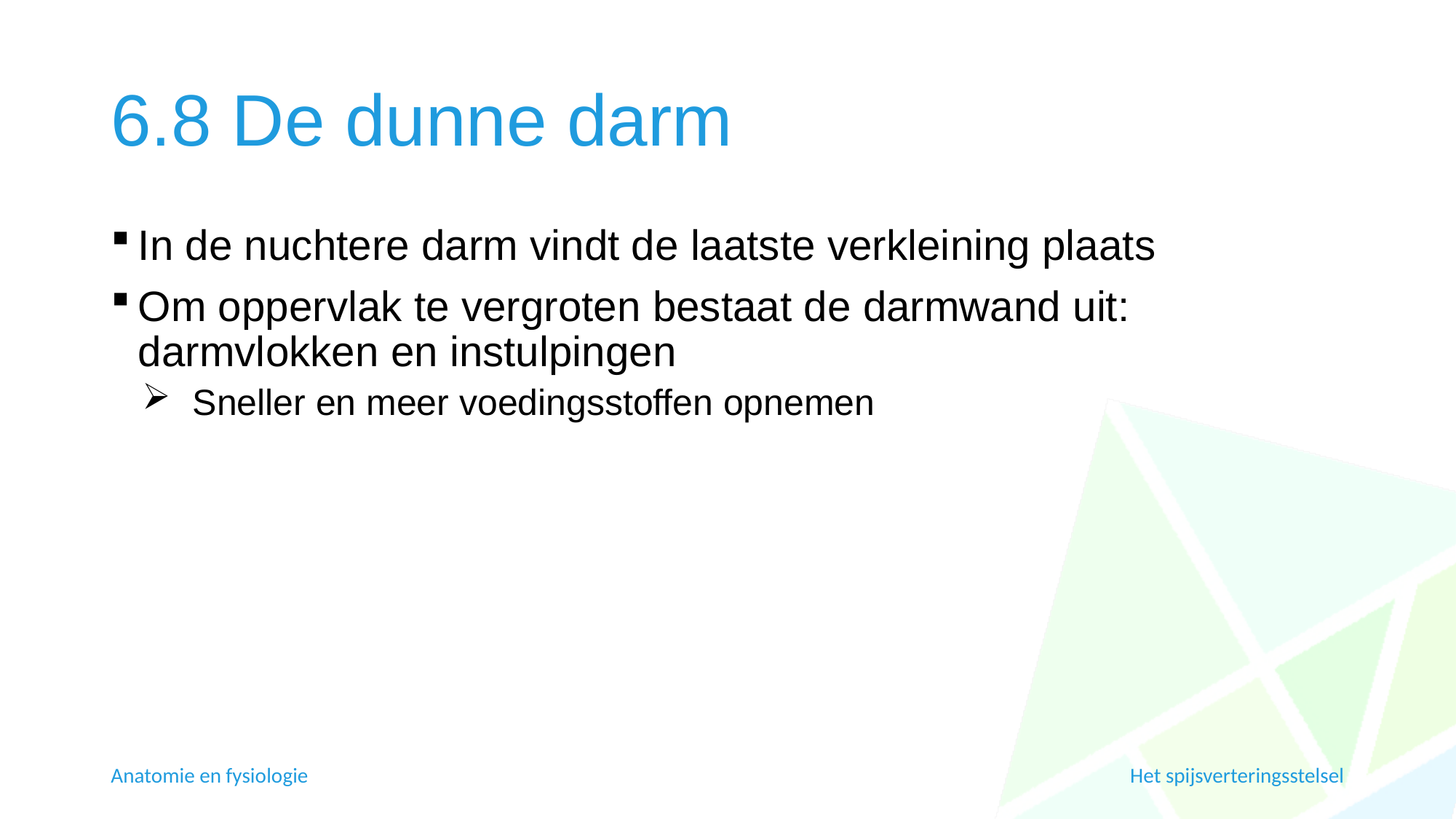

# 6.8 De dunne darm
In de nuchtere darm vindt de laatste verkleining plaats
Om oppervlak te vergroten bestaat de darmwand uit: darmvlokken en instulpingen
Sneller en meer voedingsstoffen opnemen
Anatomie en fysiologie
Het spijsverteringsstelsel